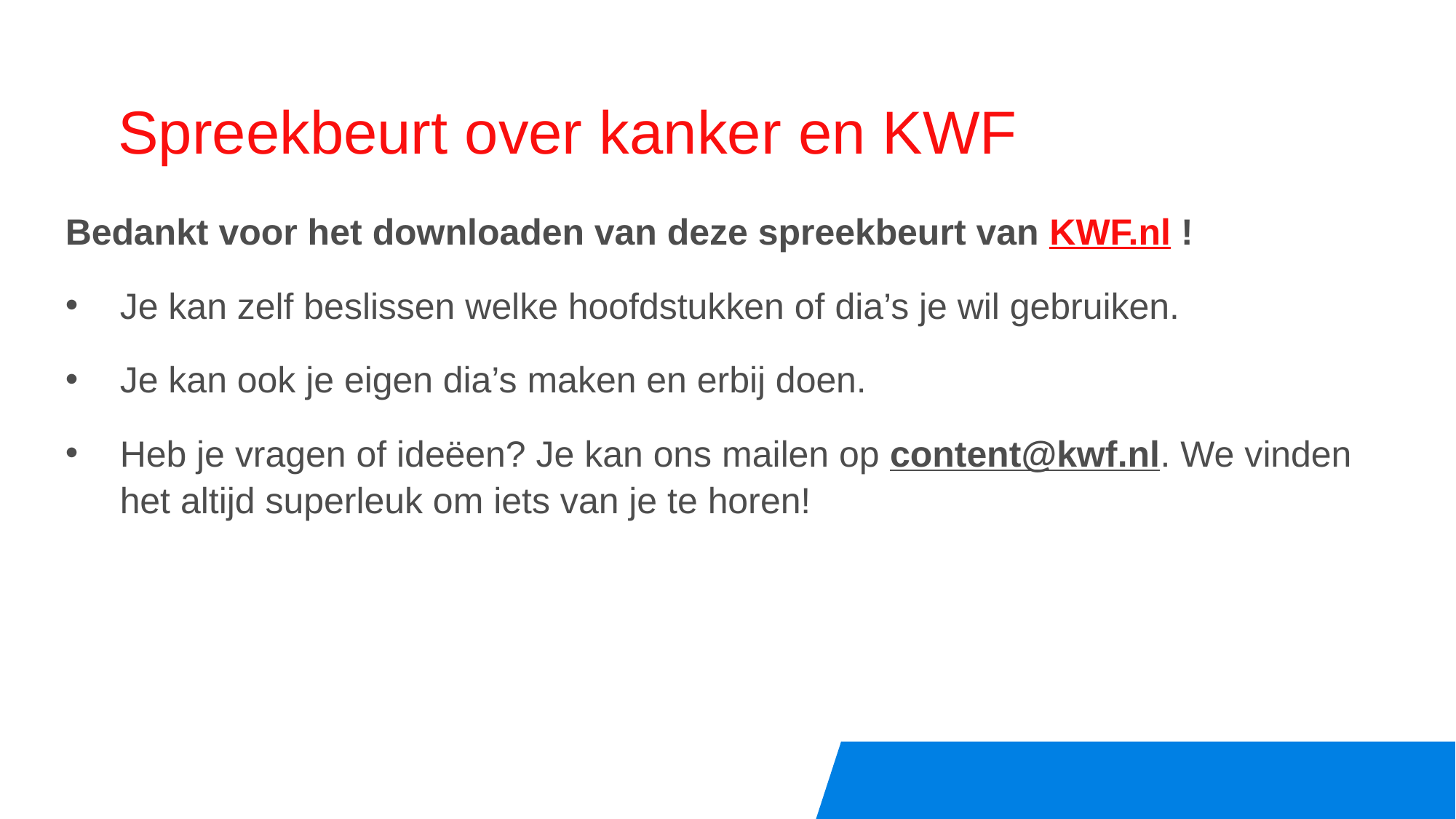

Spreekbeurt over kanker en KWF
Bedankt voor het downloaden van deze spreekbeurt van KWF.nl !
Je kan zelf beslissen welke hoofdstukken of dia’s je wil gebruiken.
Je kan ook je eigen dia’s maken en erbij doen.
Heb je vragen of ideëen? Je kan ons mailen op content@kwf.nl. We vinden het altijd superleuk om iets van je te horen!
Juli 2026